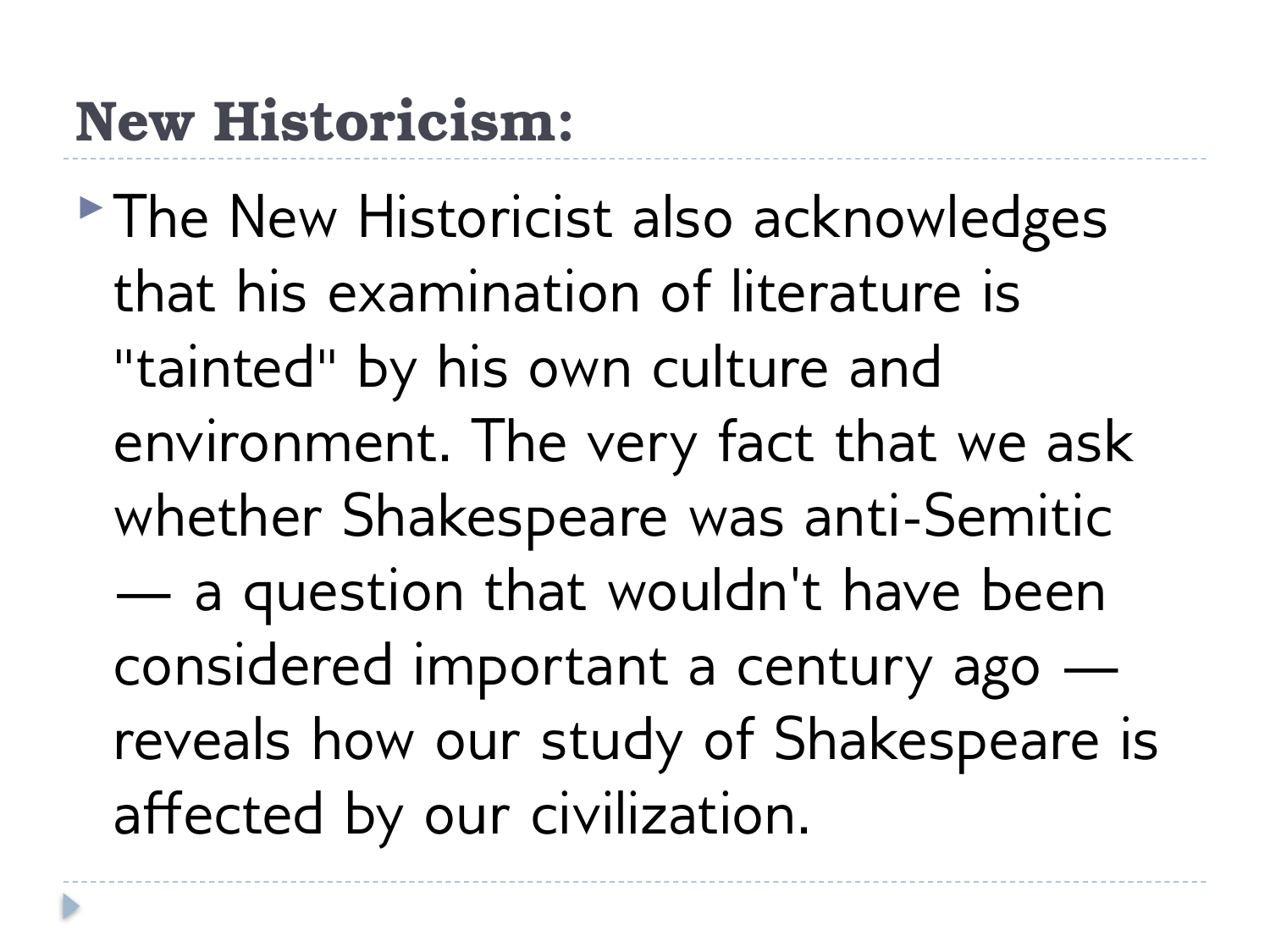

# New Historicism:
The New Historicist also acknowledges that his examination of literature is "tainted" by his own culture and environment. The very fact that we ask whether Shakespeare was anti-Semitic — a question that wouldn't have been considered important a century ago — reveals how our study of Shakespeare is affected by our civilization.